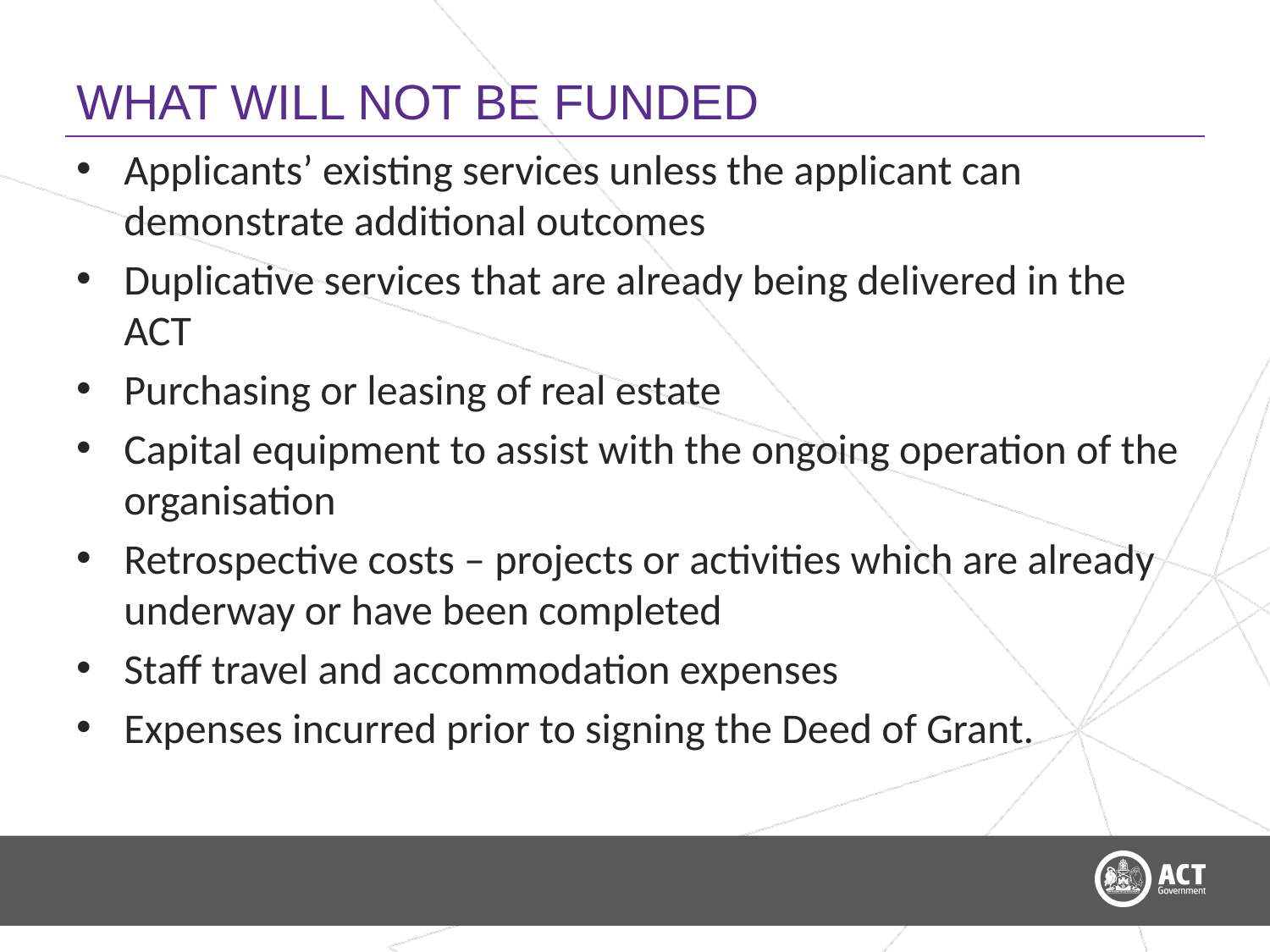

# WHAT WILL NOT BE FUNDED
Applicants’ existing services unless the applicant can demonstrate additional outcomes
Duplicative services that are already being delivered in the ACT
Purchasing or leasing of real estate
Capital equipment to assist with the ongoing operation of the organisation
Retrospective costs – projects or activities which are already underway or have been completed
Staff travel and accommodation expenses
Expenses incurred prior to signing the Deed of Grant.